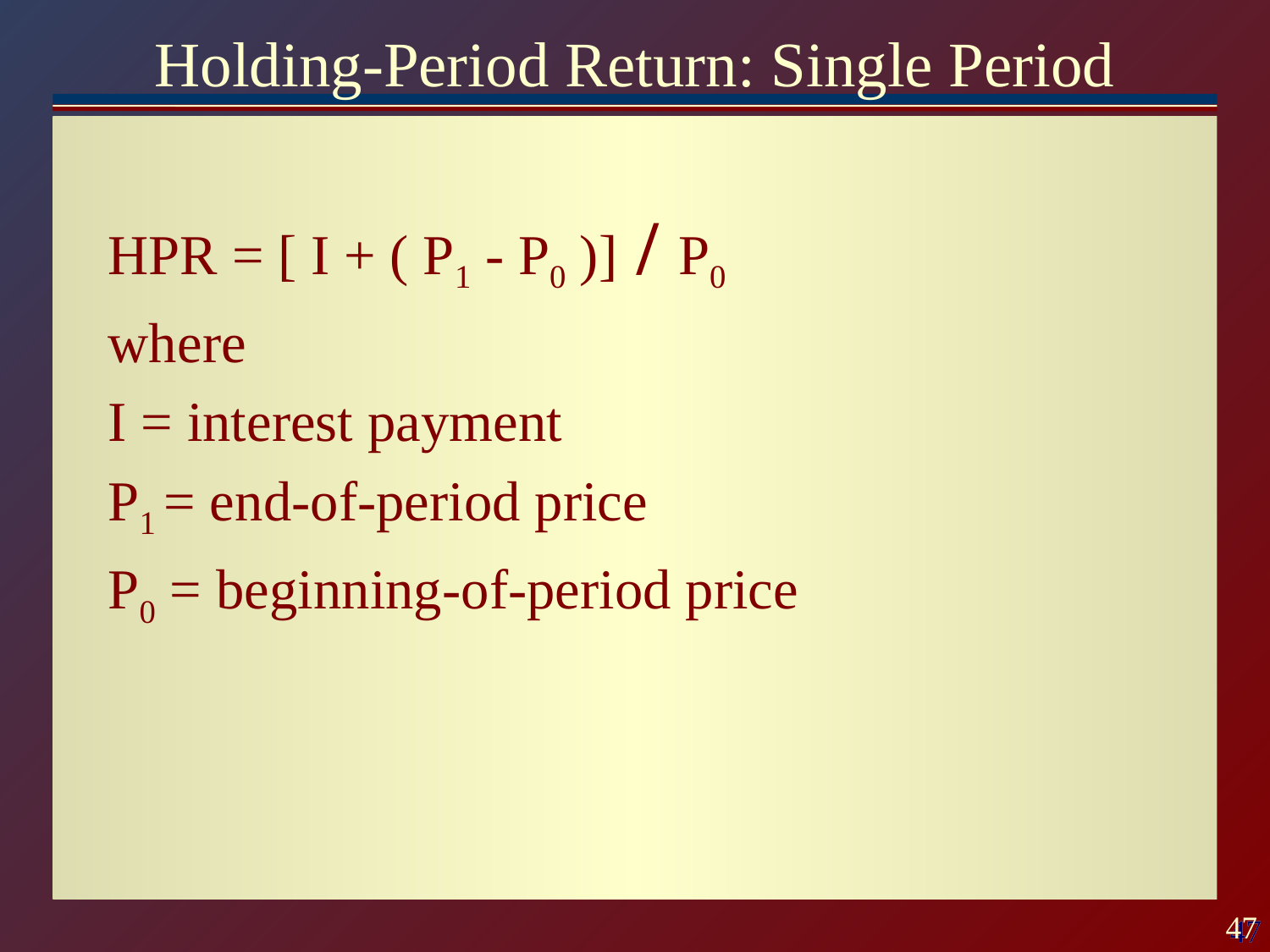

# Holding-Period Return: Single Period
HPR = [ I + ( P1 - P0 )] / P0
where
I = interest payment
P1 = end-of-period price
P0 = beginning-of-period price